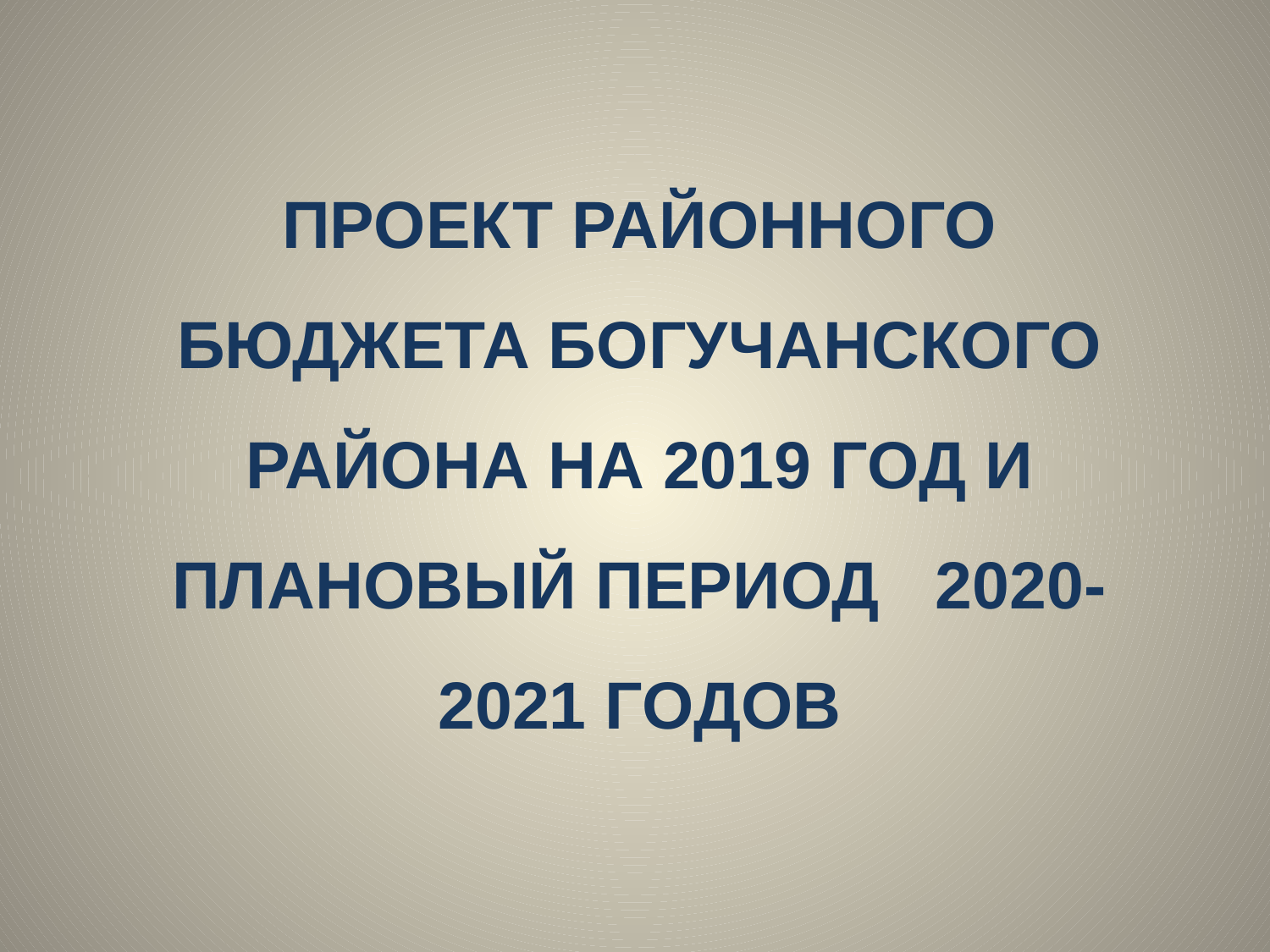

# ПРОЕКТ РАЙОННОГО БЮДЖЕТА БОГУЧАНСКОГО РАЙОНА НА 2019 ГОД И ПЛАНОВЫЙ ПЕРИОД   2020-2021 ГОДОВ